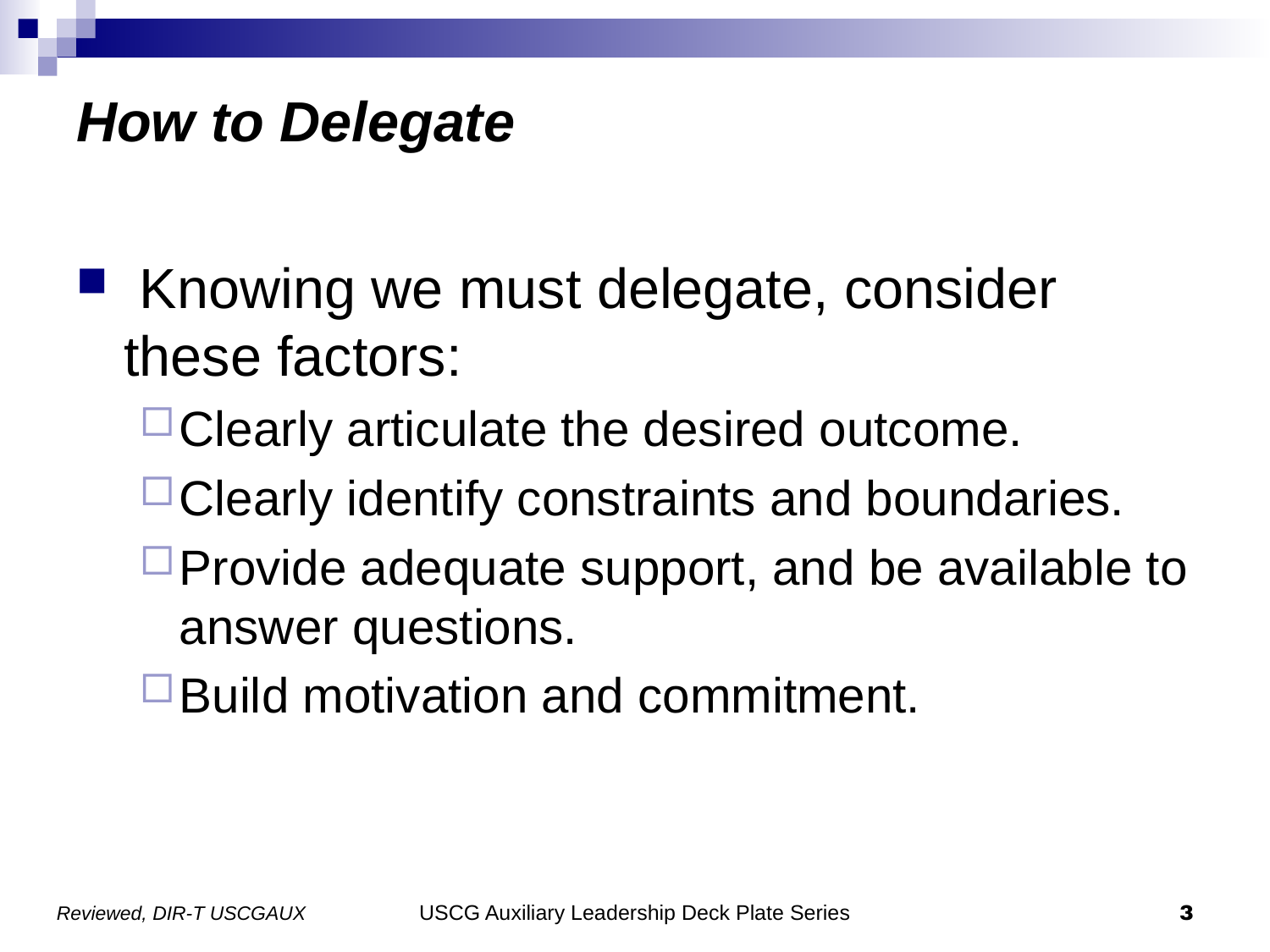

# How to Delegate
 Knowing we must delegate, consider these factors:
Clearly articulate the desired outcome.
Clearly identify constraints and boundaries.
Provide adequate support, and be available to answer questions.
Build motivation and commitment.
3
USCG Auxiliary Leadership Deck Plate Series
Reviewed, DIR-T USCGAUX